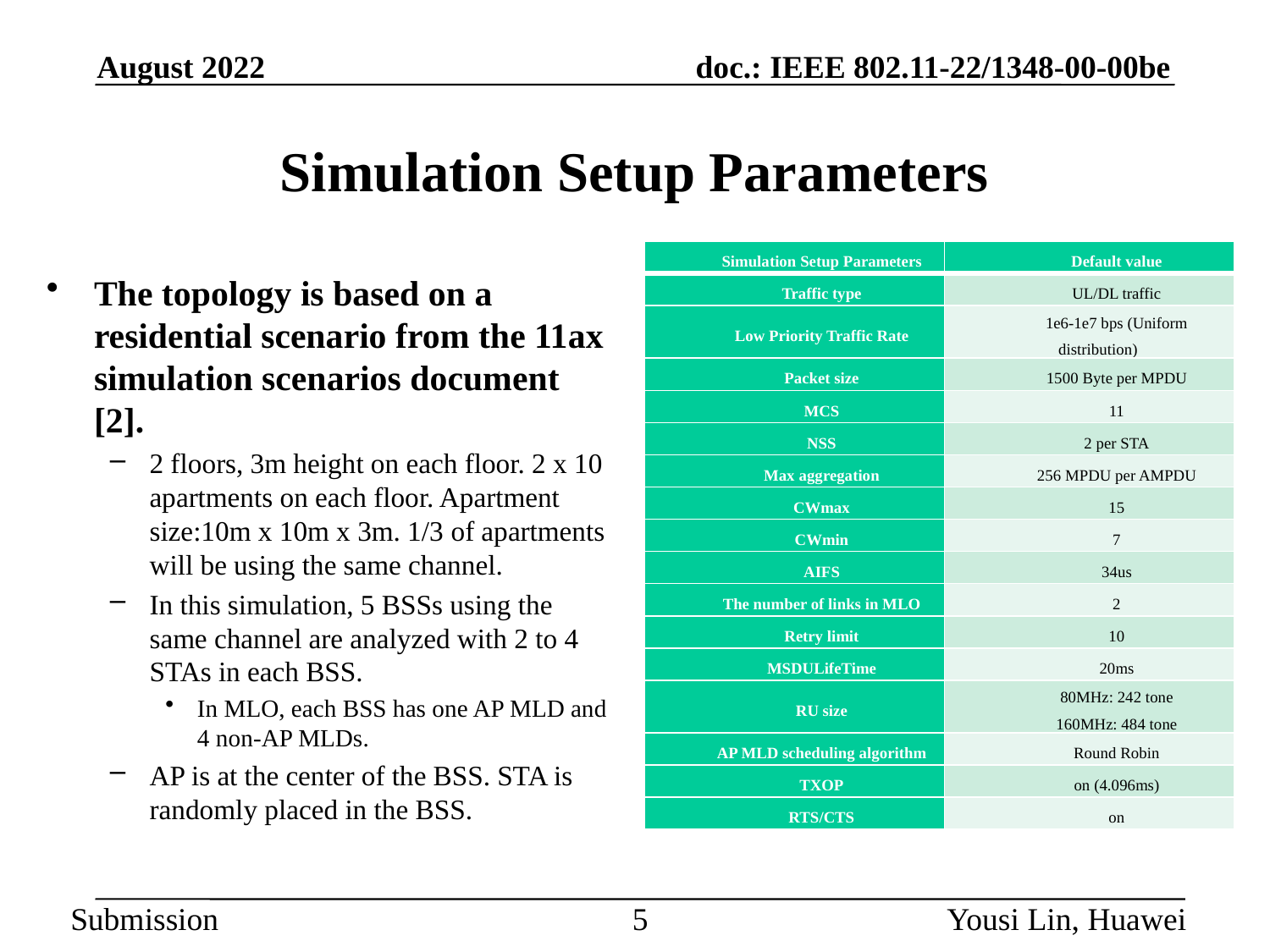

August 2022
# Simulation Setup Parameters
| Simulation Setup Parameters | Default value |
| --- | --- |
| Traffic type | UL/DL traffic |
| Low Priority Traffic Rate | 1e6-1e7 bps (Uniform distribution) |
| Packet size | 1500 Byte per MPDU |
| MCS | 11 |
| NSS | 2 per STA |
| Max aggregation | 256 MPDU per AMPDU |
| CWmax | 15 |
| CWmin | 7 |
| AIFS | 34us |
| The number of links in MLO | 2 |
| Retry limit | 10 |
| MSDULifeTime | 20ms |
| RU size | 80MHz: 242 tone 160MHz: 484 tone |
| AP MLD scheduling algorithm | Round Robin |
| TXOP | on (4.096ms) |
| RTS/CTS | on |
The topology is based on a residential scenario from the 11ax simulation scenarios document [2].
2 floors, 3m height on each floor. 2 x 10 apartments on each floor. Apartment size:10m x 10m x 3m. 1/3 of apartments will be using the same channel.
In this simulation, 5 BSSs using the same channel are analyzed with 2 to 4 STAs in each BSS.
In MLO, each BSS has one AP MLD and 4 non-AP MLDs.
AP is at the center of the BSS. STA is randomly placed in the BSS.

5
Yousi Lin, Huawei